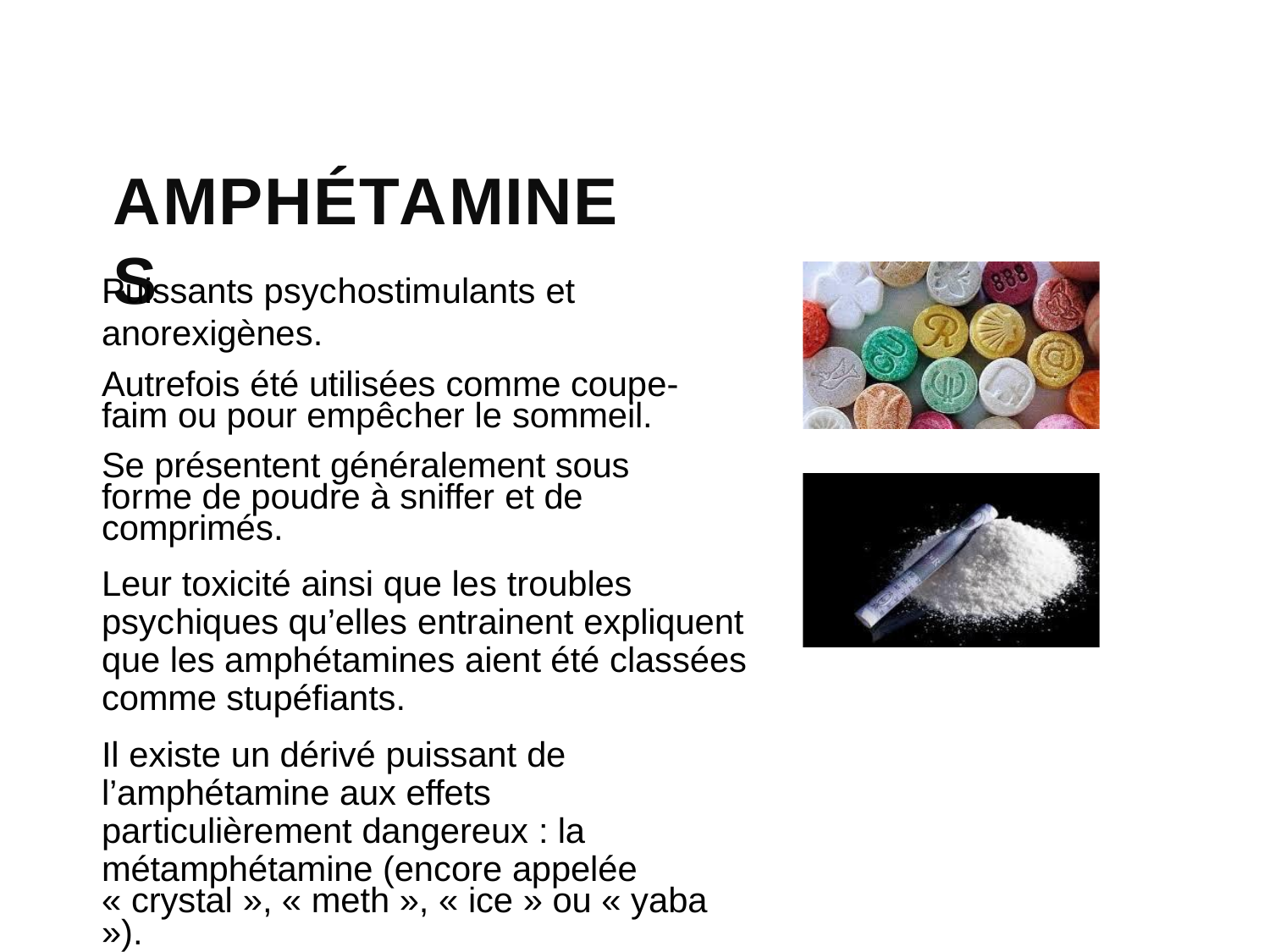

AMPHÉTAMINES

Puissants psychostimulants et anorexigènes.
Autrefois été utilisées comme coupe-faim ou pour empêcher le sommeil.
Se présentent généralement sous forme de poudre à sniffer et de comprimés.
Leur toxicité ainsi que les troubles psychiques qu’elles entrainent expliquent que les amphétamines aient été classées comme stupéfiants.
Il existe un dérivé puissant de l’amphétamine aux effets particulièrement dangereux : la métamphétamine (encore appelée
« crystal », « meth », « ice » ou « yaba »).